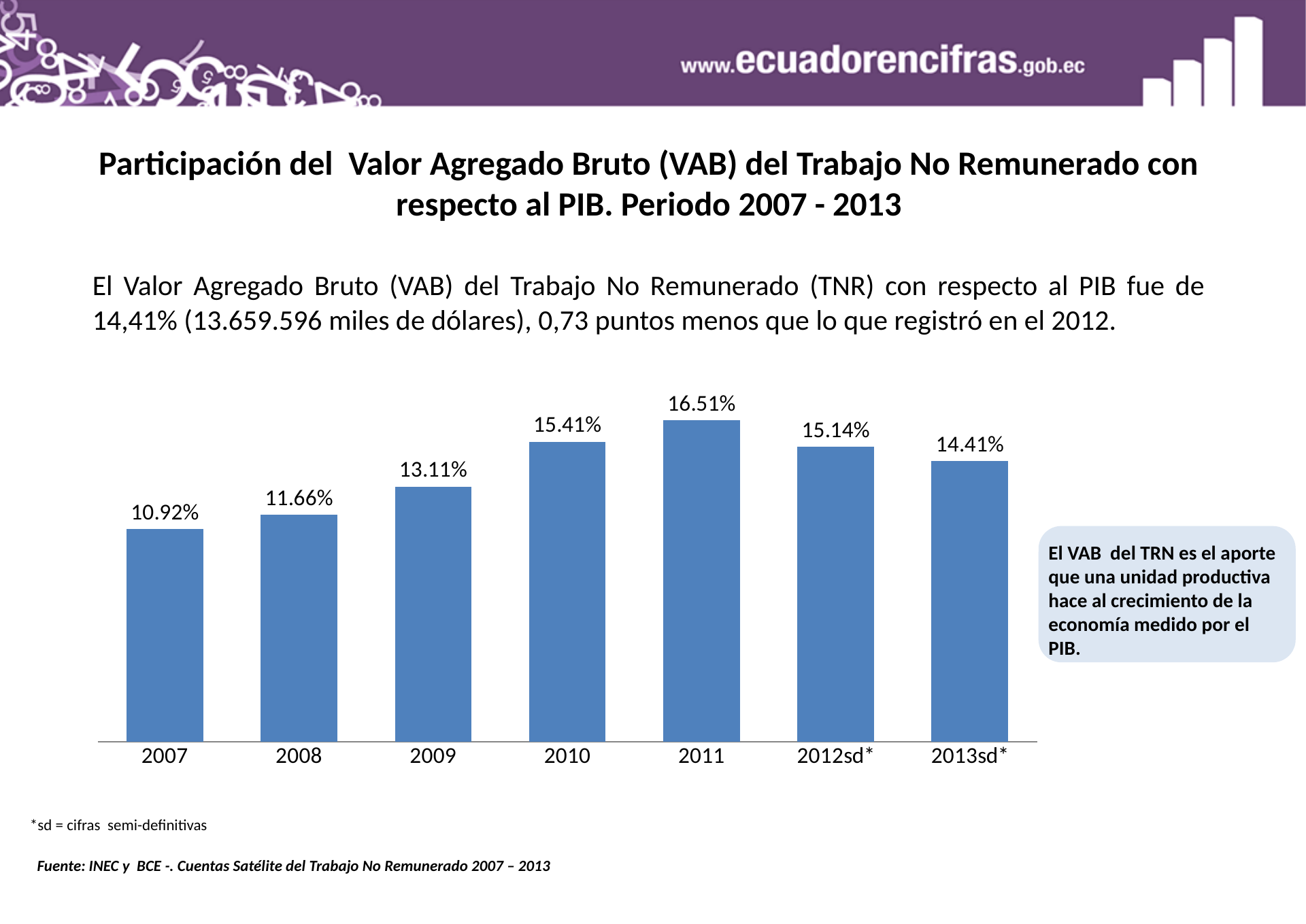

Participación del  Valor Agregado Bruto (VAB) del Trabajo No Remunerado con respecto al PIB. Periodo 2007 - 2013
El Valor Agregado Bruto (VAB) del Trabajo No Remunerado (TNR) con respecto al PIB fue de 14,41% (13.659.596 miles de dólares), 0,73 puntos menos que lo que registró en el 2012.

### Chart

| Category |  |
|---|---|
| 2007 | 0.10915511962028851 |
| 2008 | 0.11659135009379054 |
| 2009 | 0.1310911414366349 |
| 2010 | 0.1541142899871408 |
| 2011 | 0.16509660396406192 |
| 2012sd* | 0.1514375667390439 |
| 2013sd* | 0.14412479423888935 |
El VAB  del TRN es el aporte que una unidad productiva hace al crecimiento de la economía medido por el PIB.

*sd = cifras  semi-definitivas

  Fuente: INEC y  BCE -. Cuentas Satélite del Trabajo No Remunerado 2007 – 2013